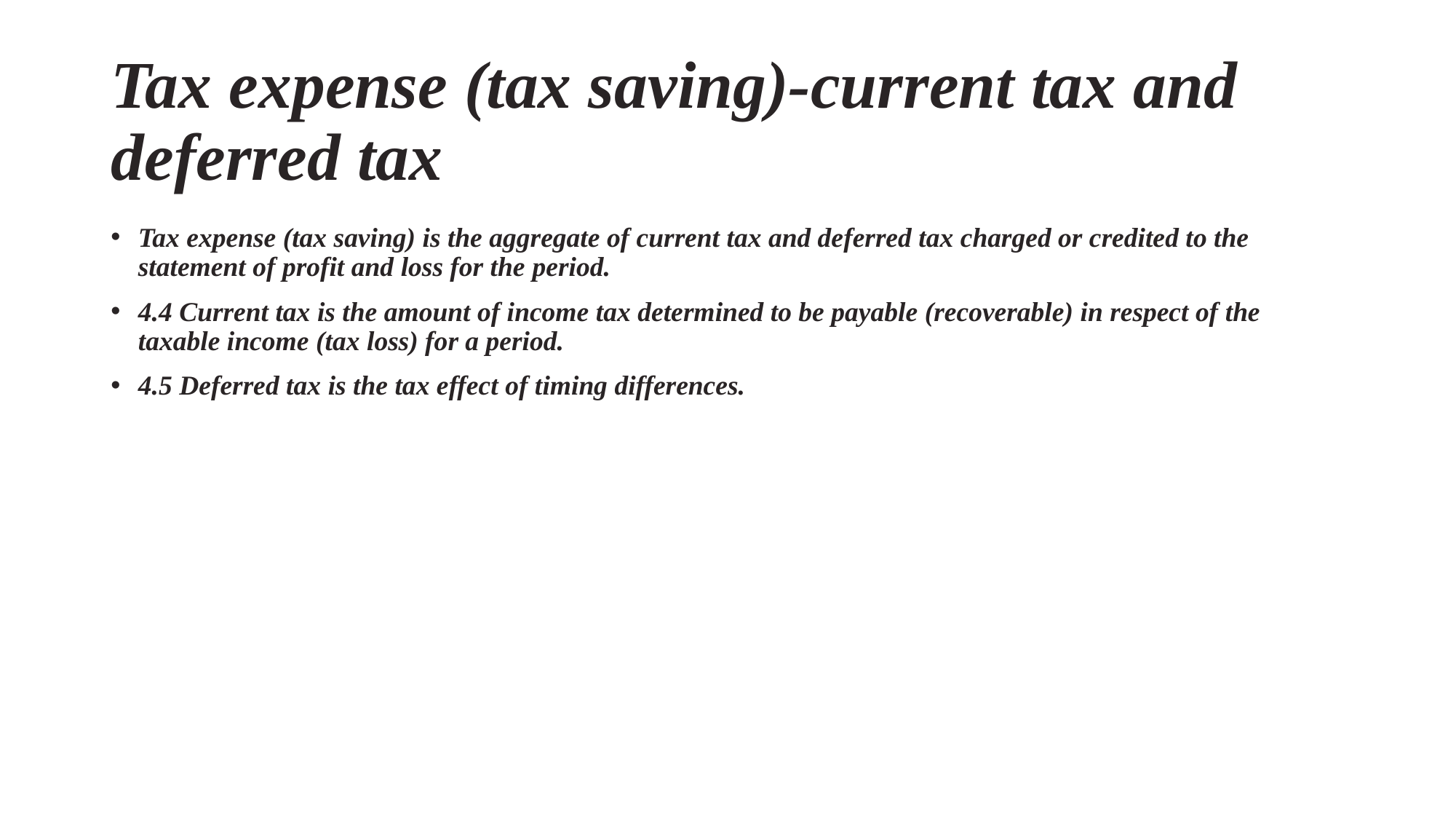

# Tax expense (tax saving)-current tax and deferred tax
Tax expense (tax saving) is the aggregate of current tax and deferred tax charged or credited to the statement of profit and loss for the period.
4.4 Current tax is the amount of income tax determined to be payable (recoverable) in respect of the taxable income (tax loss) for a period.
4.5 Deferred tax is the tax effect of timing differences.